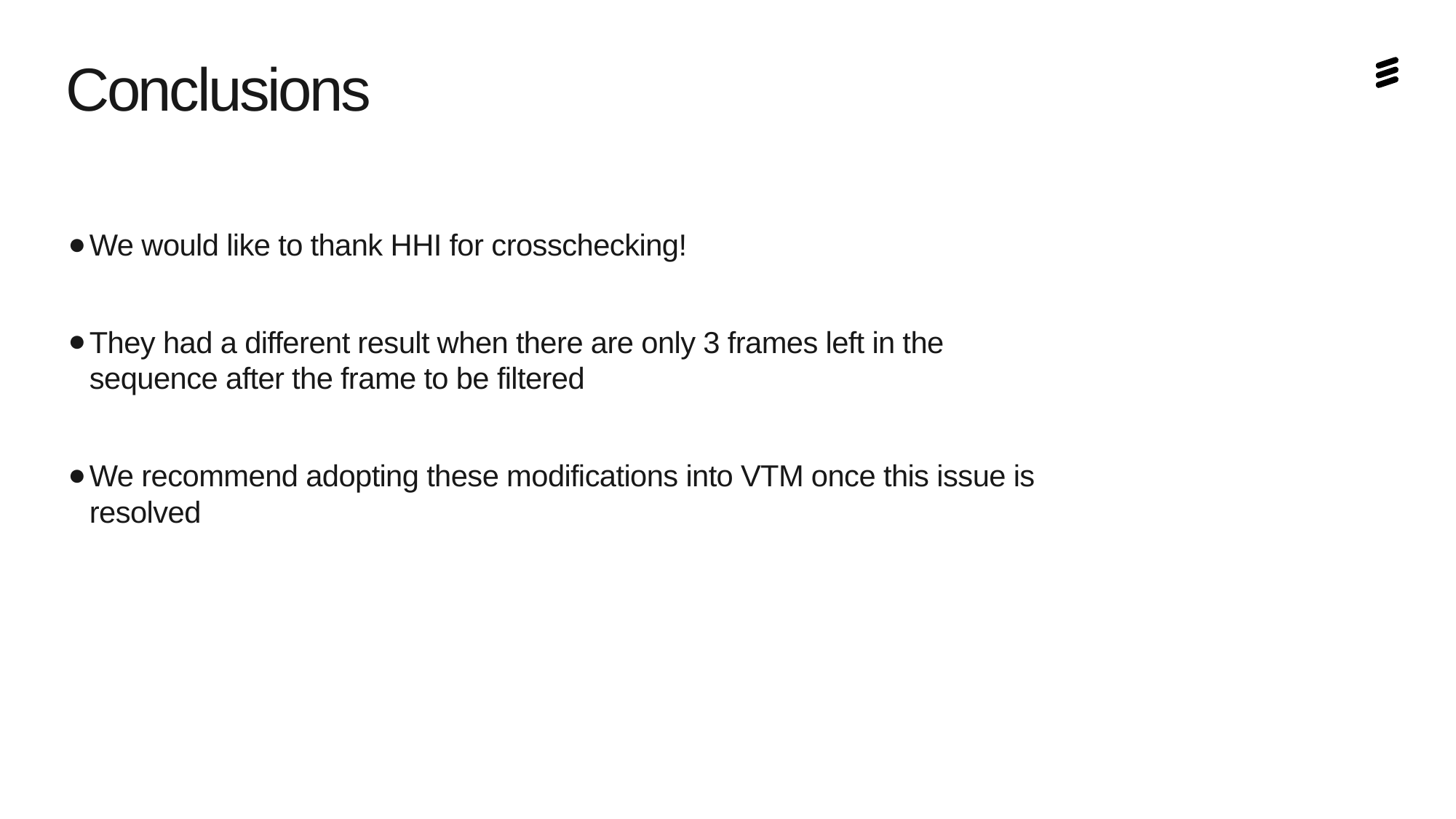

# Conclusions
We would like to thank HHI for crosschecking!

They had a different result when there are only 3 frames left in the sequence after the frame to be filtered

We recommend adopting these modifications into VTM once this issue is resolved